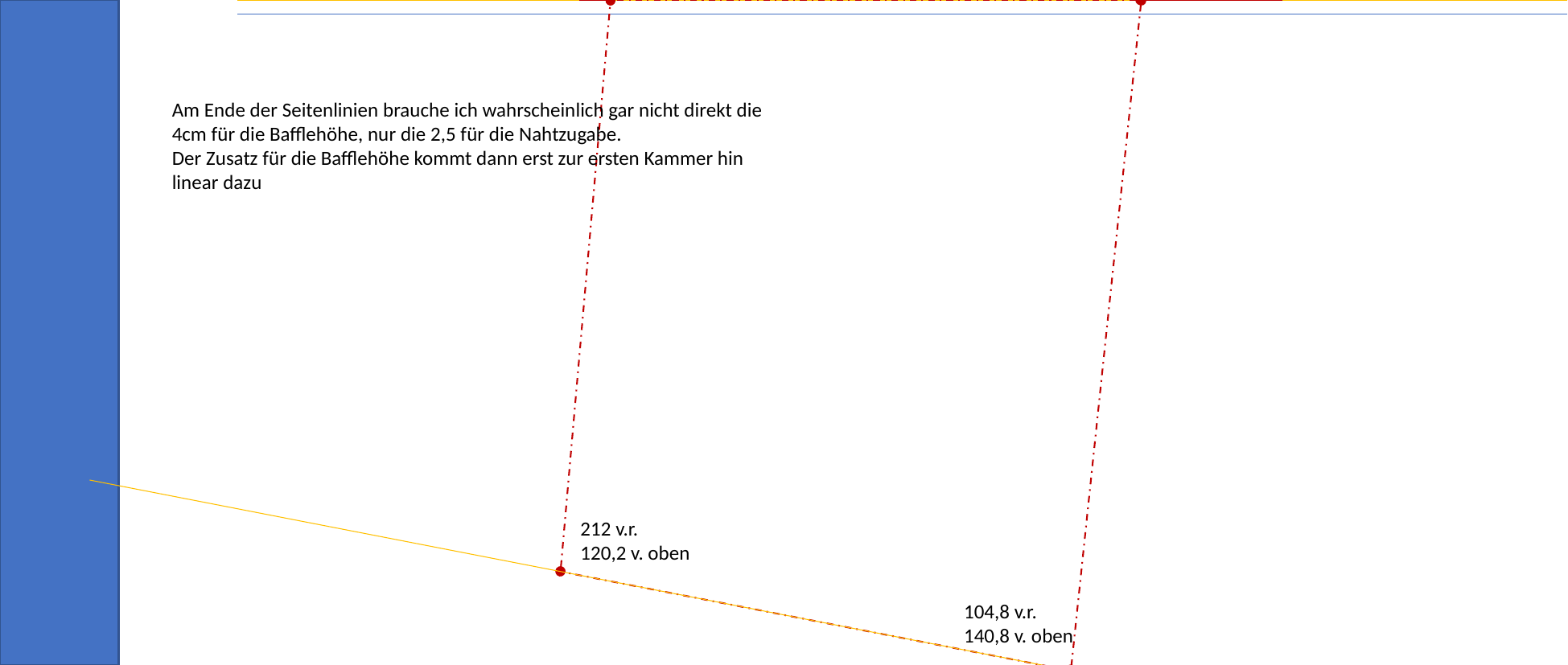

Gelbe Linie: Schnittkante
Blaue Linie: Innere Naht (also +25mm Nahtzugabe für Saum und Aufnähen auf den Träger)
208 v.r.
201,5 v.r.
90 v.r.
60 v.r.
Am Ende der Seitenlinien brauche ich wahrscheinlich gar nicht direkt die 4cm für die Bafflehöhe, nur die 2,5 für die Nahtzugabe.
Der Zusatz für die Bafflehöhe kommt dann erst zur ersten Kammer hin linear dazu
212 v.r.
120,2 v. oben
104,8 v.r.
140,8 v. oben
Nicht ganz symmetrisches Trapez mit Quer und Längsdifferenzial (vorige Folie angezeichnet) errechnet sich aus
1206mm kurze Querlinie
1416mm lange Querlinie (beides modifiziertes Catsplat)
langer Trapezschenkel (oben) 102,5 + 6*1,5 = 111,5
kurze Seite (bei langem Trapezschenkel), parallel zu Oberkante: 124,5 + 7*1,5  Abnäher + 2*4 Bafflehöhe + 2*2,5 Nahtzugabe = 148
kurzer Trapezschenkel (unten, schräg) 100,5 + 6*1,5 = 109,5
lange Seite 142 + 8*1,5 + 2*4 + 2*2,5 = 167
Vorgehen:
Errechnete Punkte aufzeichnen, Schnittkanten und Querlinien zeichnen
Linien für Baffles auf voller Länge des Stoffs zeichnen
Erste Linie innerhalb Schnittkante 2,5cm für Naht, dann die beiden breiteren Außenkammern, dann die einheitlichen 8 Innenkammern
Baffles annähen, dabei an einer der Querlinien die Stoffe aneinander ausrichten
An den Enden der angenähten Baffles Verlängerungen markieren: Abstand zum Quiltende + 4cm Bafflehöhe + 2,5cm Zugabe für Naht
Markierungen verbinden, schneiden
Stoffe komplett außenherum zusammennähen, Kopfende fürs Füllen offen lassen